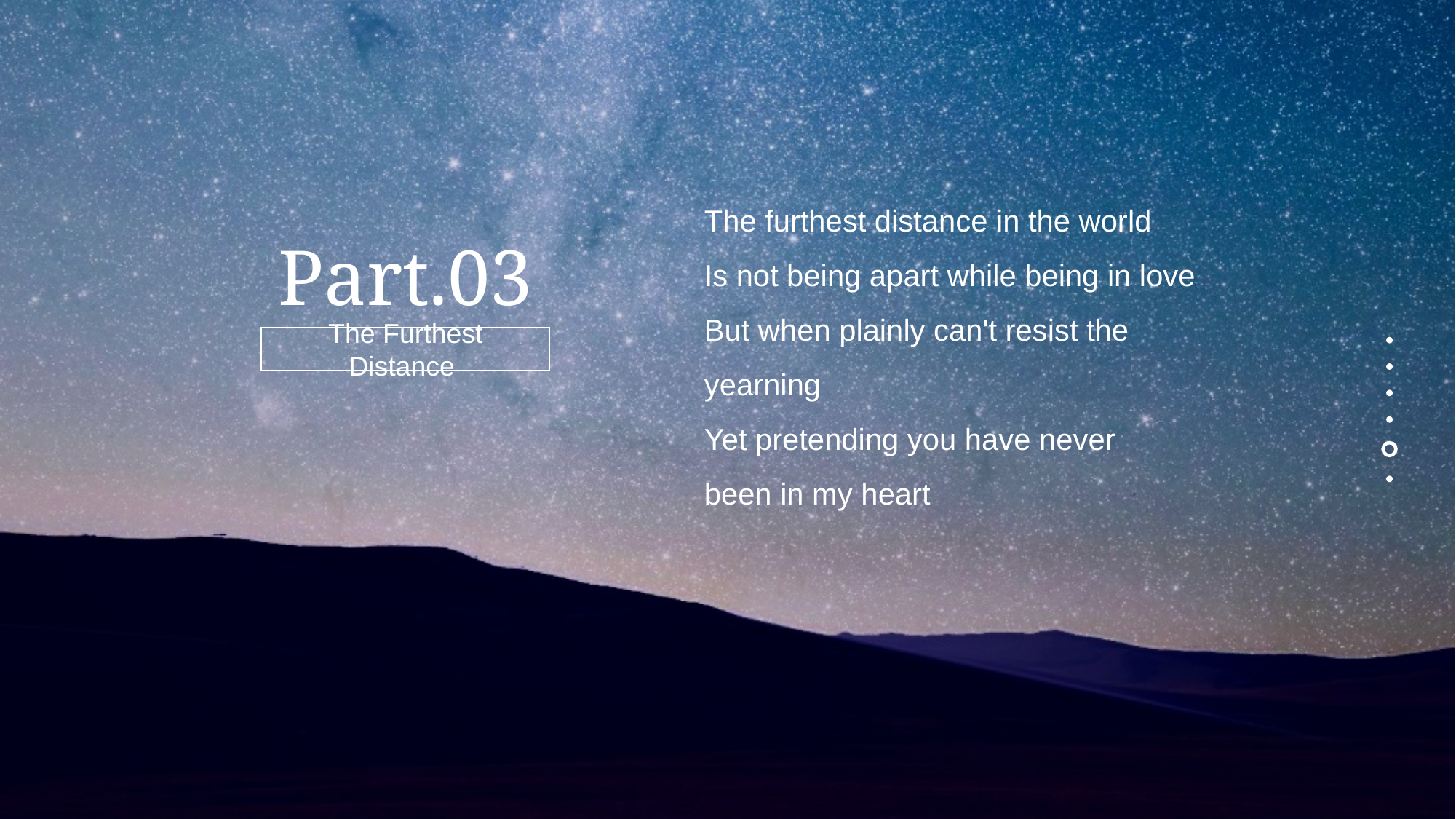

The furthest distance in the world
Is not being apart while being in love
But when plainly can't resist the yearning
Yet pretending you have never
been in my heart
Part.03
The Furthest Distance